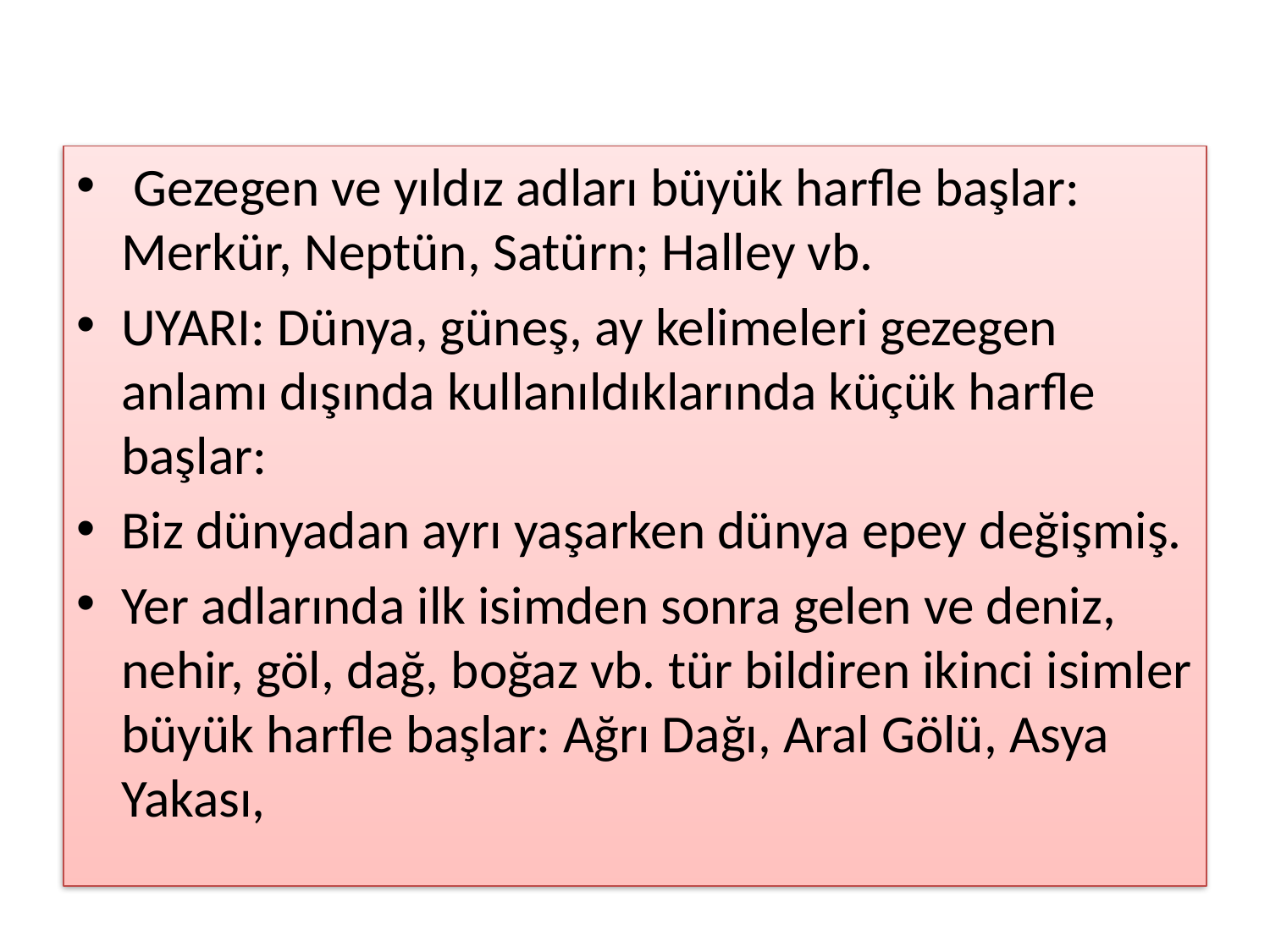

#
 Gezegen ve yıldız adları büyük harfle başlar: Merkür, Neptün, Satürn; Halley vb.
UYARI: Dünya, güneş, ay kelimeleri gezegen anlamı dışında kullanıldıklarında küçük harfle başlar:
Biz dünyadan ayrı yaşarken dünya epey değişmiş.
Yer adlarında ilk isimden sonra gelen ve deniz, nehir, göl, dağ, boğaz vb. tür bildiren ikinci isimler büyük harfle başlar: Ağrı Dağı, Aral Gölü, Asya Yakası,